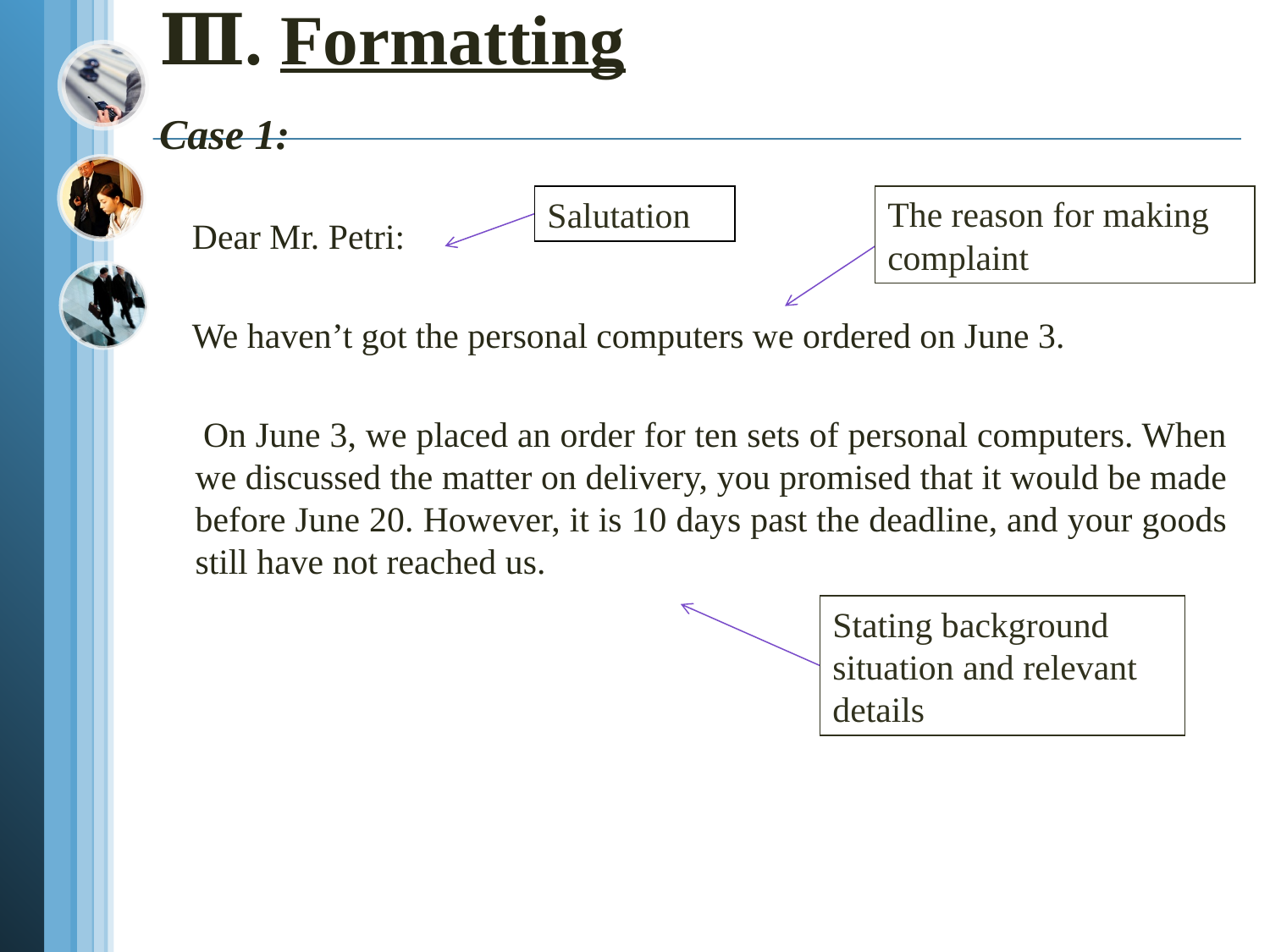

# Ⅲ. Formatting Case 1:
Salutation
The reason for making complaint
     Dear Mr. Petri:

     We haven’t got the personal computers we ordered on June 3.

      On June 3, we placed an order for ten sets of personal computers. When we discussed the matter on delivery, you promised that it would be made before June 20. However, it is 10 days past the deadline, and your goods still have not reached us.

Stating background situation and relevant details